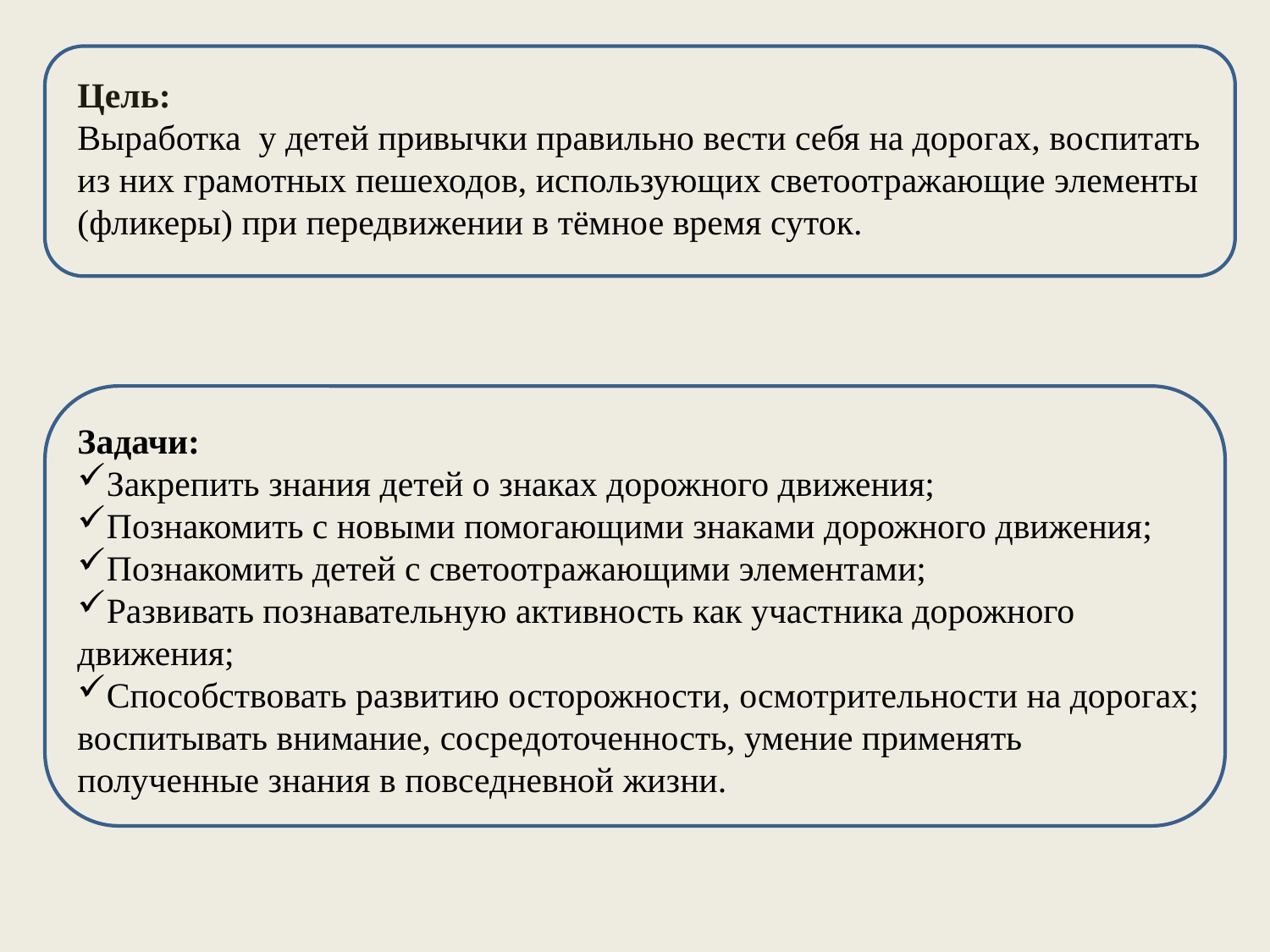

Цель:
Выработка  у детей привычки правильно вести себя на дорогах, воспитать из них грамотных пешеходов, использующих светоотражающие элементы (фликеры) при передвижении в тёмное время суток.

Задачи:
Закрепить знания детей о знаках дорожного движения;
Познакомить с новыми помогающими знаками дорожного движения;
Познакомить детей с светоотражающими элементами;
Развивать познавательную активность как участника дорожного движения;
Способствовать развитию осторожности, осмотрительности на дорогах; воспитывать внимание, сосредоточенность, умение применять полученные знания в повседневной жизни.